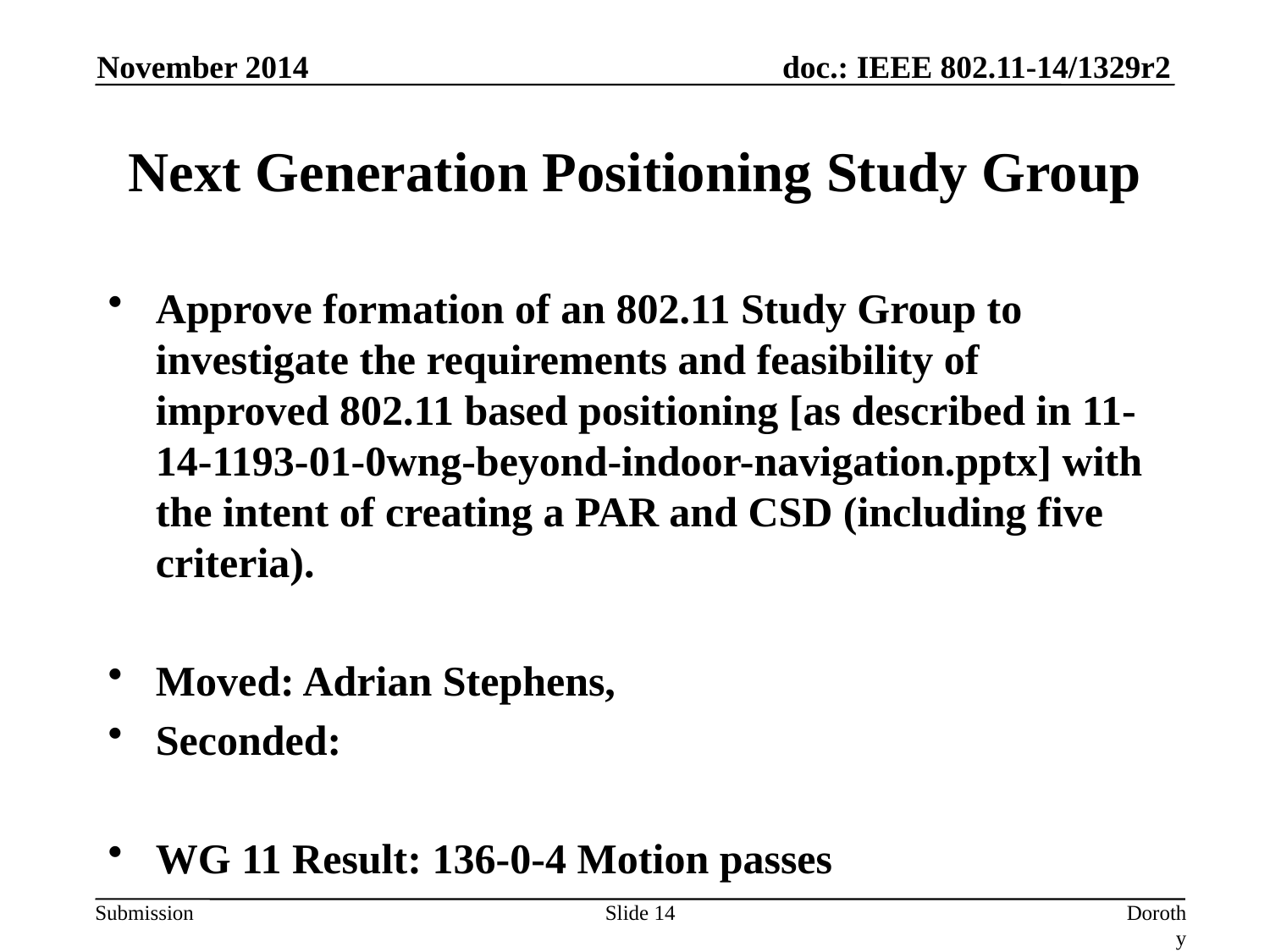

November 2014
# Next Generation Positioning Study Group
Approve formation of an 802.11 Study Group to investigate the requirements and feasibility of improved 802.11 based positioning [as described in 11-14-1193-01-0wng-beyond-indoor-navigation.pptx] with the intent of creating a PAR and CSD (including five criteria).

Moved: Adrian Stephens,
Seconded:

WG 11 Result: 136-0-4 Motion passes
Slide 14
Dorothy Stanley, Aruba Networks